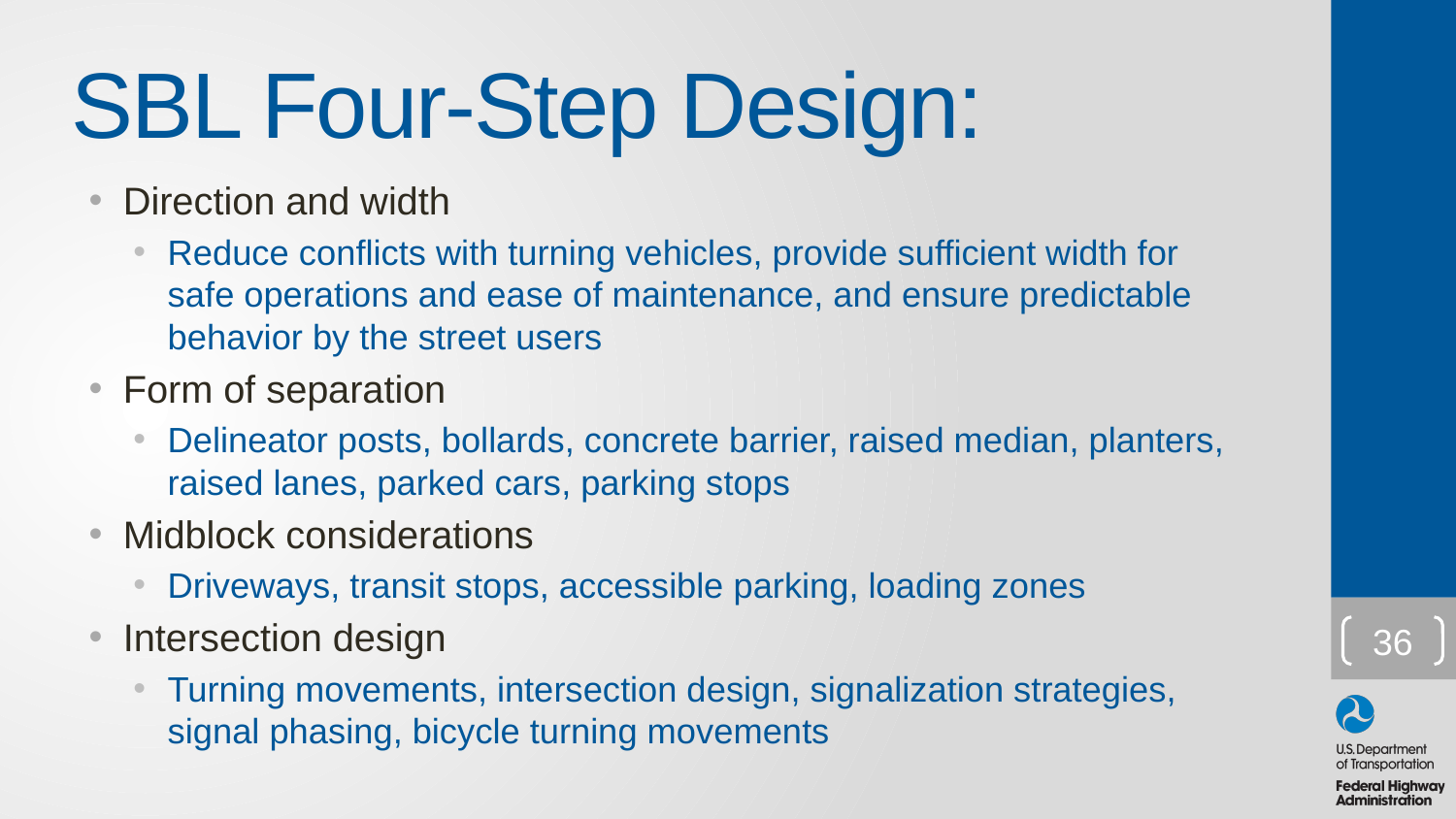

# SBL Four-Step Design:
Direction and width
Reduce conflicts with turning vehicles, provide sufficient width for safe operations and ease of maintenance, and ensure predictable behavior by the street users
Form of separation
Delineator posts, bollards, concrete barrier, raised median, planters, raised lanes, parked cars, parking stops
Midblock considerations
Driveways, transit stops, accessible parking, loading zones
Intersection design
Turning movements, intersection design, signalization strategies, signal phasing, bicycle turning movements
36